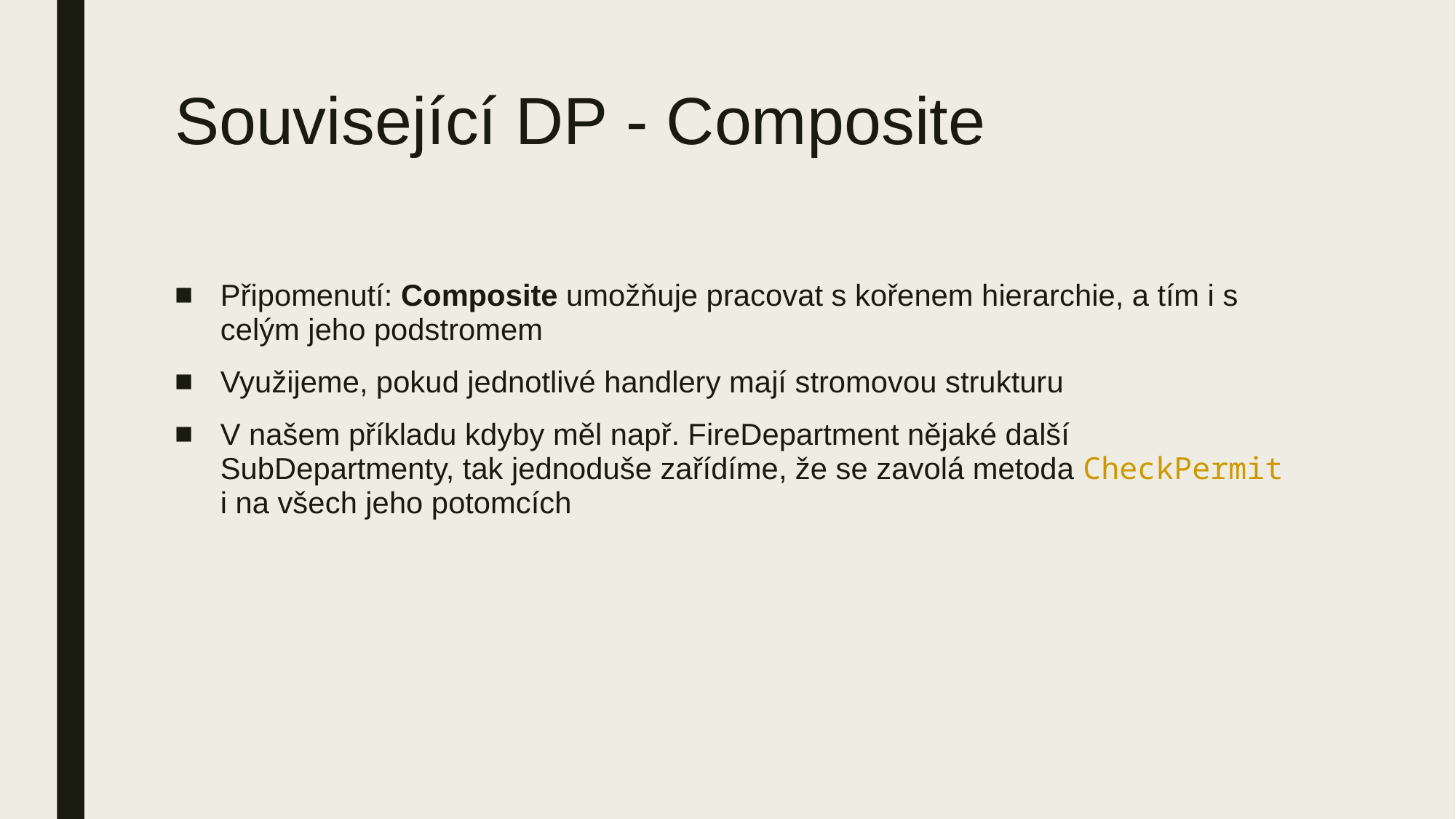

# Související DP - Composite
Připomenutí: Composite umožňuje pracovat s kořenem hierarchie, a tím i s celým jeho podstromem
Využijeme, pokud jednotlivé handlery mají stromovou strukturu
V našem příkladu kdyby měl např. FireDepartment nějaké další SubDepartmenty, tak jednoduše zařídíme, že se zavolá metoda CheckPermit i na všech jeho potomcích